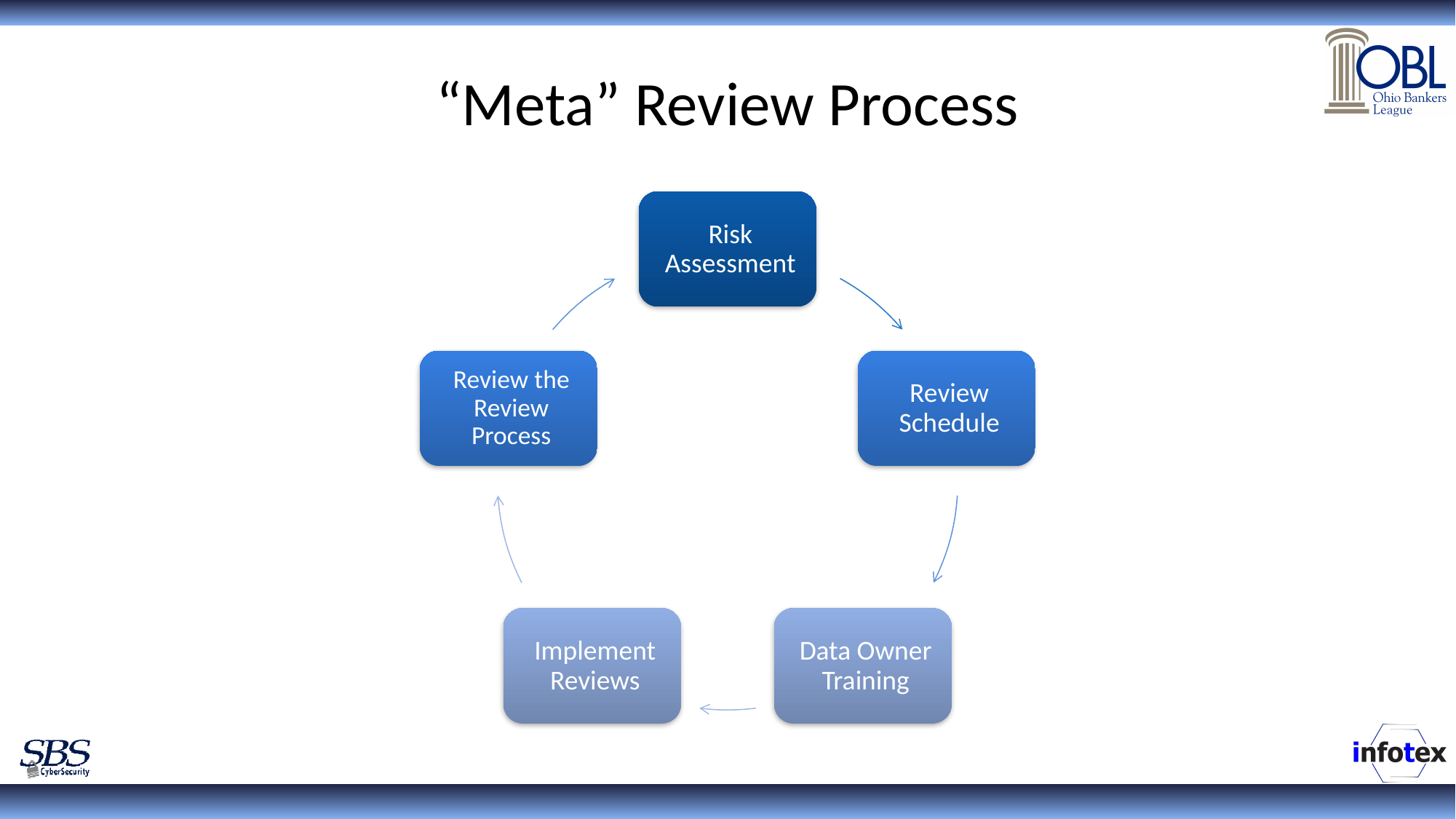

# “Meta” Review Process
Risk Assessment
Review
Schedule
Data Owner Training
Implement Reviews
Review the Review Process